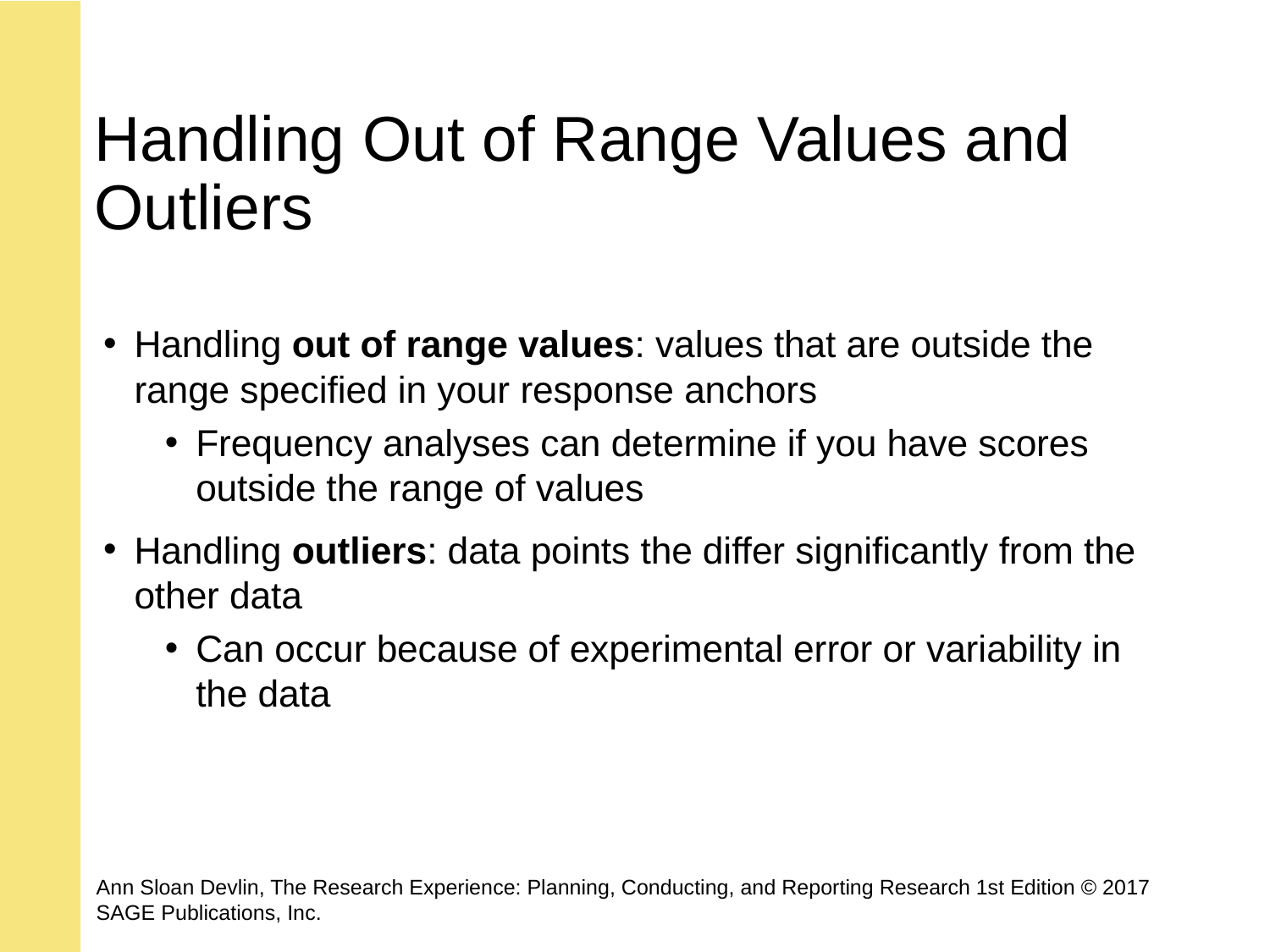

# Handling Out of Range Values and Outliers
Handling out of range values: values that are outside the range specified in your response anchors
Frequency analyses can determine if you have scores outside the range of values
Handling outliers: data points the differ significantly from the other data
Can occur because of experimental error or variability in the data